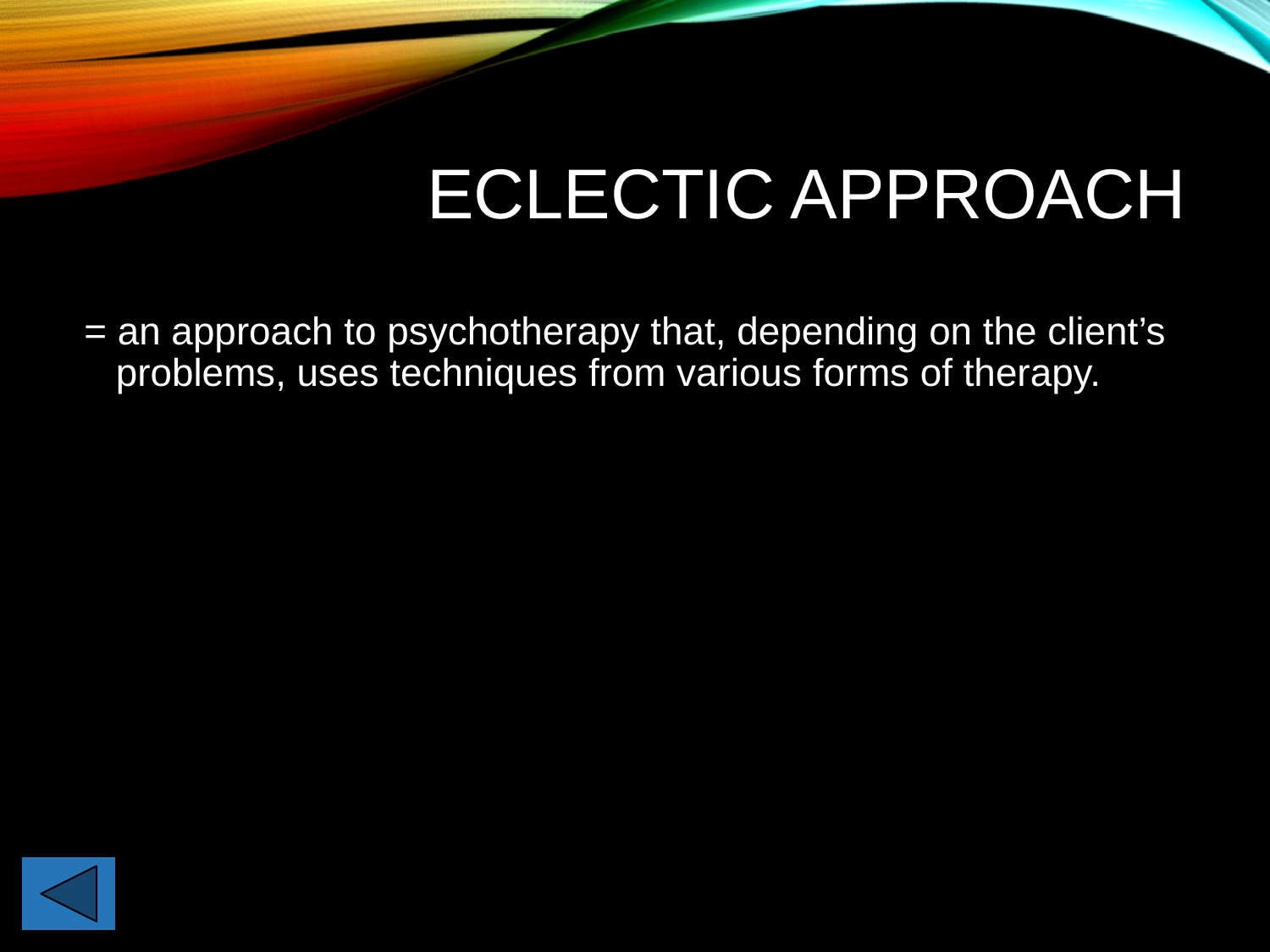

# Eclectic Approach
= an approach to psychotherapy that, depending on the client’s problems, uses techniques from various forms of therapy.